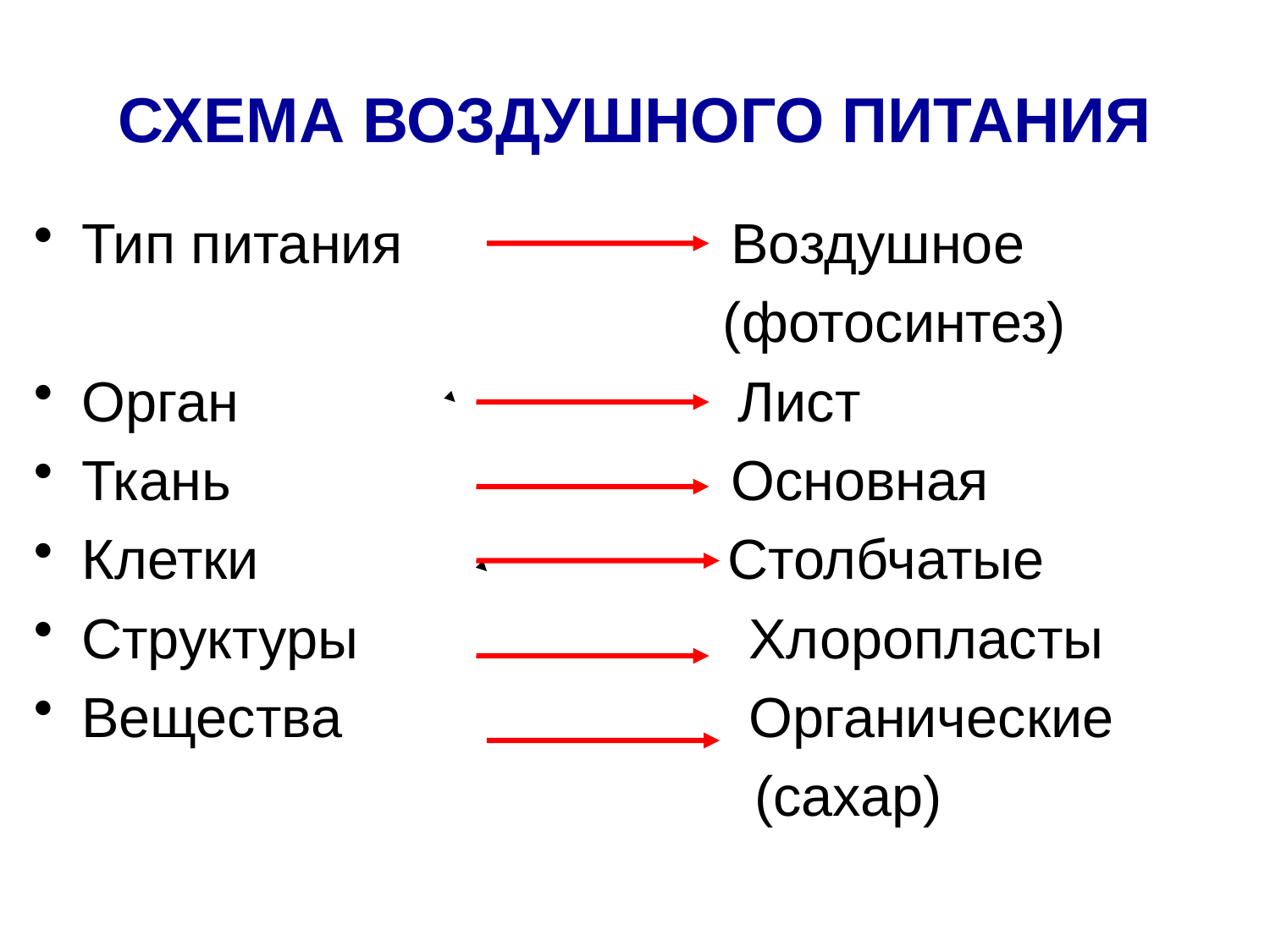

# СХЕМА ВОЗДУШНОГО ПИТАНИЯ
Тип питания                     Воздушное
                                            (фотосинтез)
Орган                                Лист
Ткань                                Основная
Клетки                              Столбчатые
Структуры                         Хлоропласты
Вещества                          Органические
                                              (сахар)